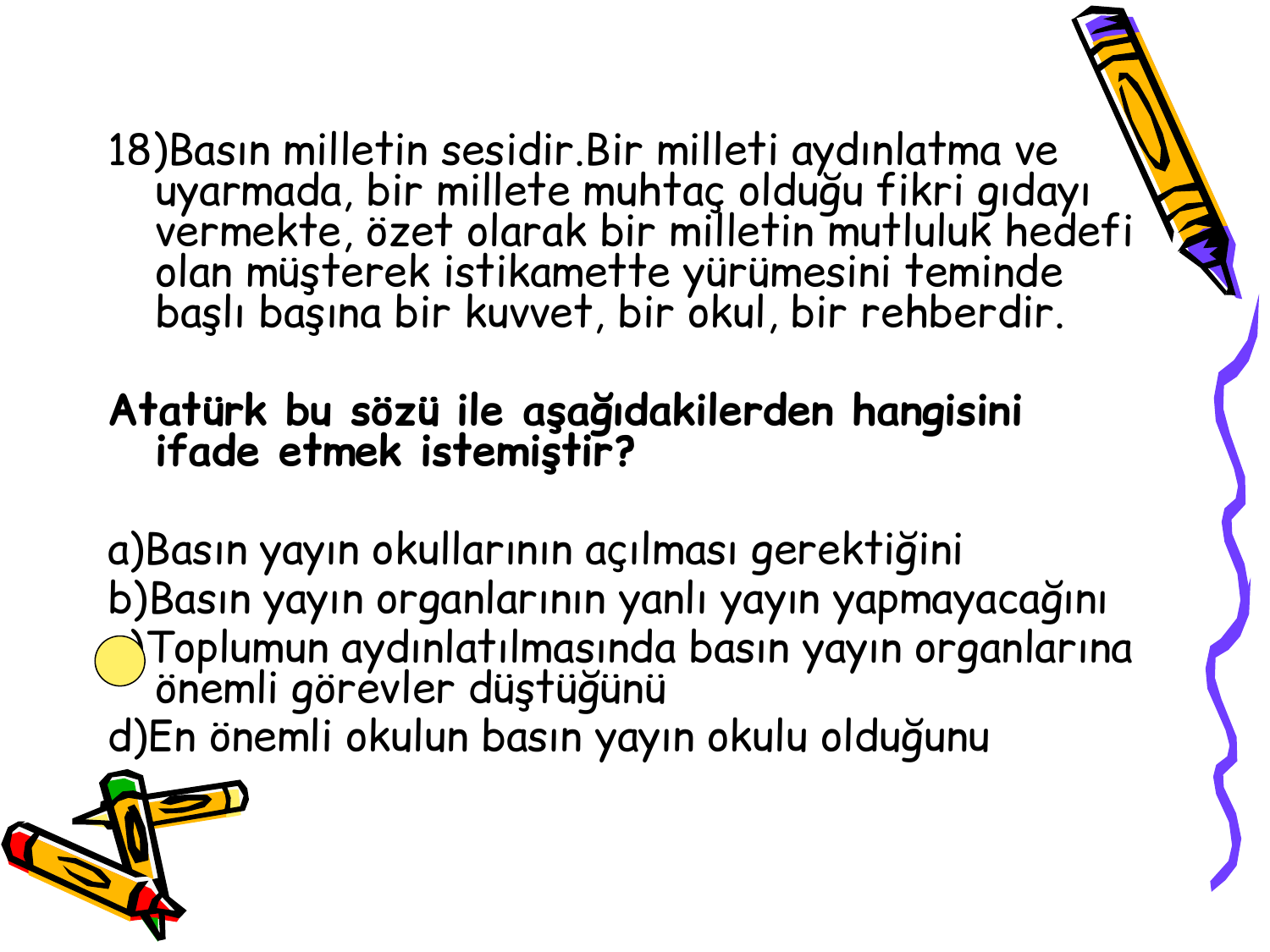

18)Basın milletin sesidir.Bir milleti aydınlatma ve uyarmada, bir millete muhtaç olduğu fikri gıdayı vermekte, özet olarak bir milletin mutluluk hedefi olan müşterek istikamette yürümesini teminde başlı başına bir kuvvet, bir okul, bir rehberdir.

Atatürk bu sözü ile aşağıdakilerden hangisini  ifade etmek istemiştir?

a)Basın yayın okullarının açılması gerektiğini
b)Basın yayın organlarının yanlı yayın yapmayacağını
c)Toplumun aydınlatılmasında basın yayın organlarına önemli görevler düştüğünü
d)En önemli okulun basın yayın okulu olduğunu